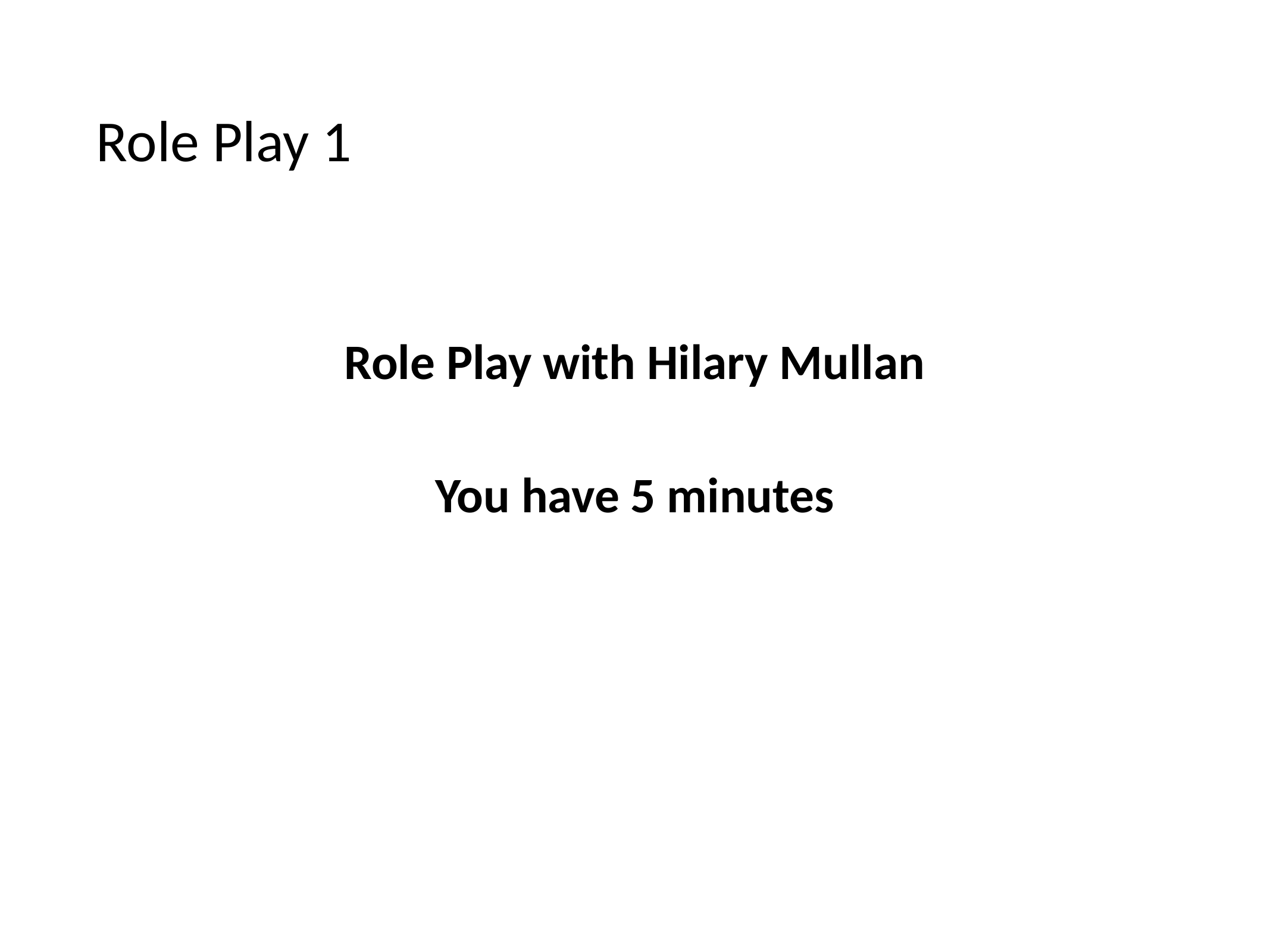

# Role Play 1
Role Play with Hilary Mullan

You have 5 minutes